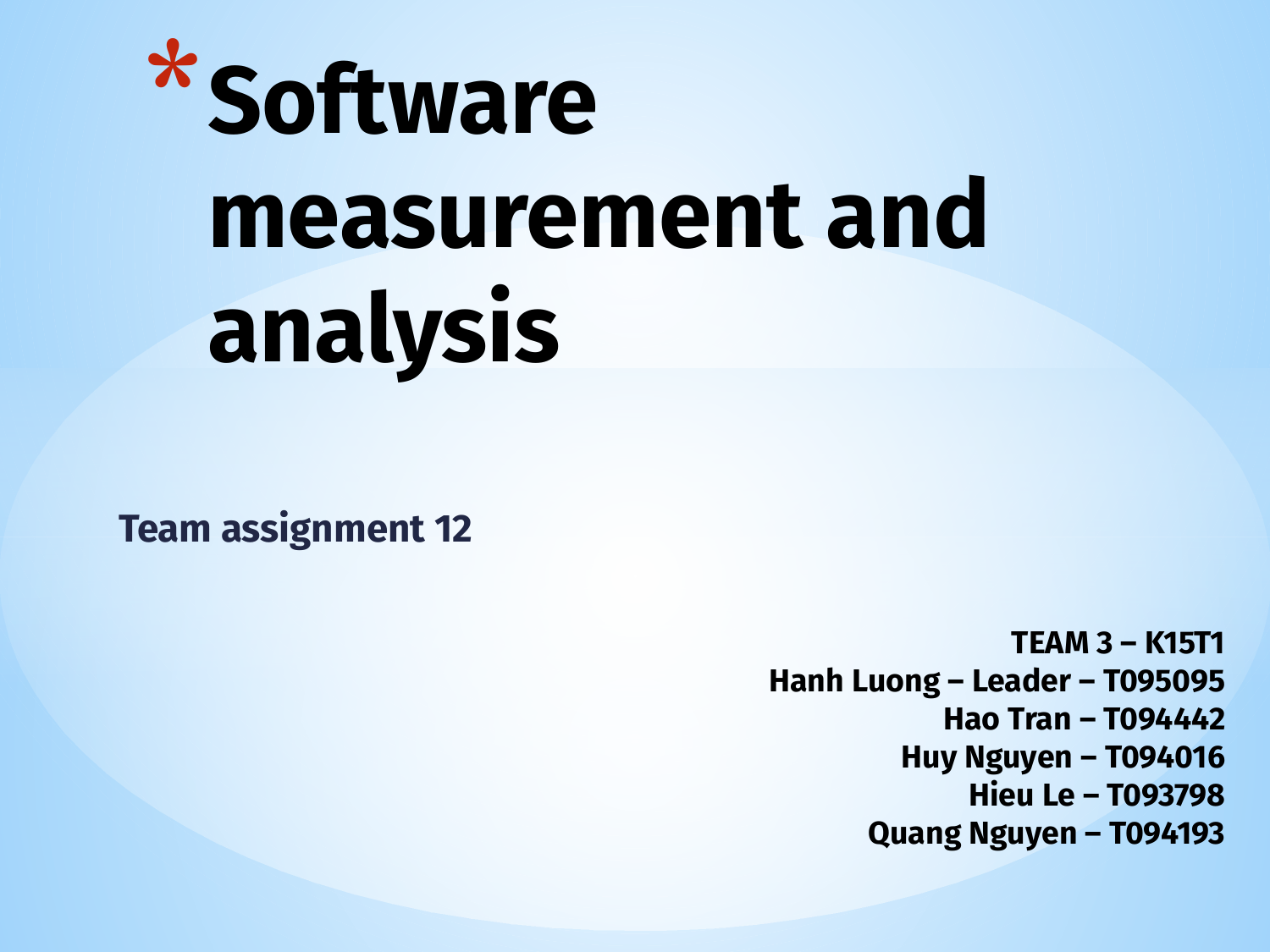

# Software measurement and analysis
Team assignment 12
TEAM 3 – K15T1
Hanh Luong – Leader – T095095
Hao Tran – T094442
Huy Nguyen – T094016
Hieu Le – T093798
Quang Nguyen – T094193